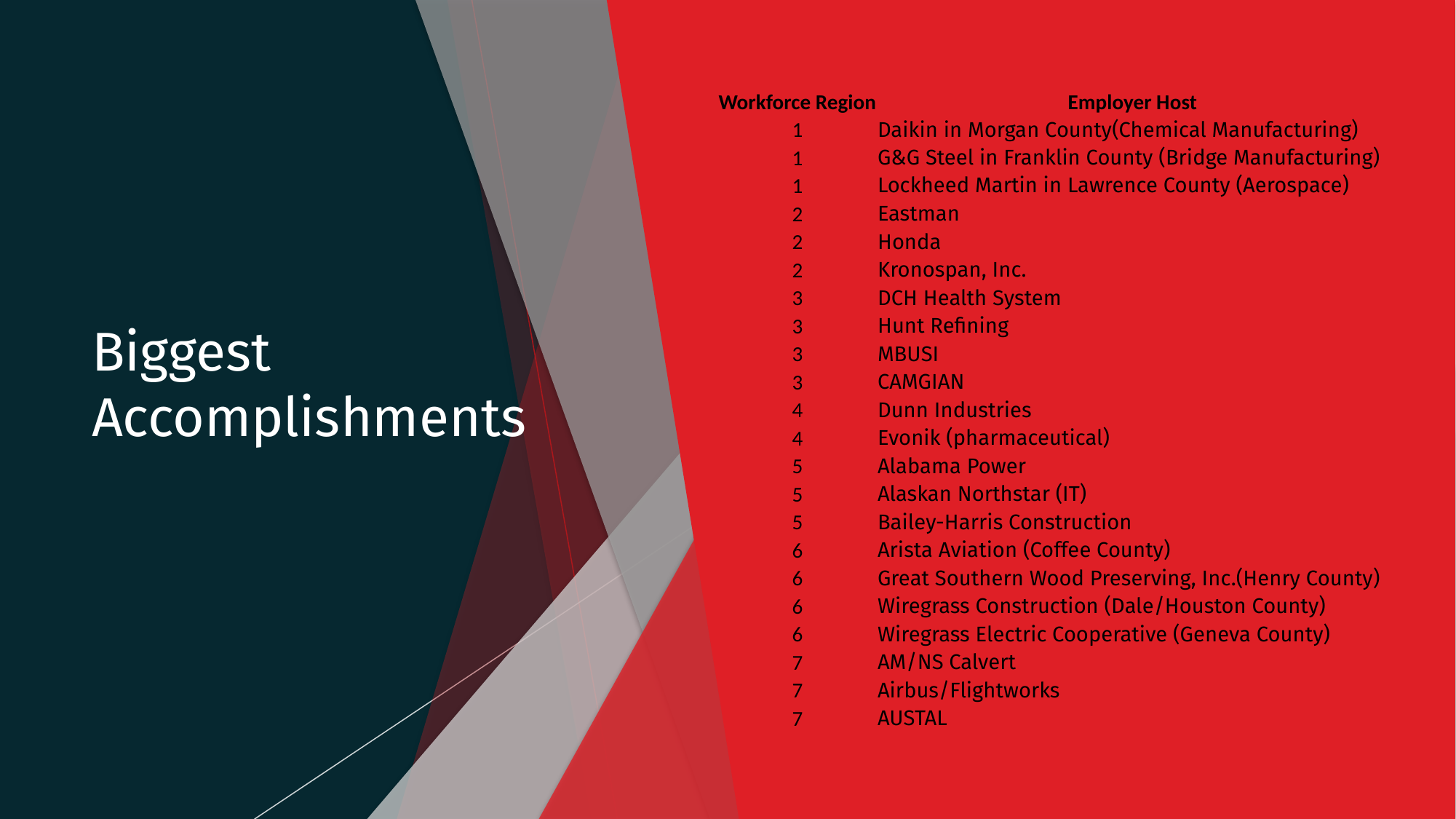

# Biggest Accomplishments
| Workforce Region | Employer Host |
| --- | --- |
| 1 | Daikin in Morgan County(Chemical Manufacturing) |
| 1 | G&G Steel in Franklin County (Bridge Manufacturing) |
| 1 | Lockheed Martin in Lawrence County (Aerospace) |
| 2 | Eastman |
| 2 | Honda |
| 2 | Kronospan, Inc. |
| 3 | DCH Health System |
| 3 | Hunt Refining |
| 3 | MBUSI |
| 3 | CAMGIAN |
| 4 | Dunn Industries |
| 4 | Evonik (pharmaceutical) |
| 5 | Alabama Power |
| 5 | Alaskan Northstar (IT) |
| 5 | Bailey-Harris Construction |
| 6 | Arista Aviation (Coffee County) |
| 6 | Great Southern Wood Preserving, Inc.(Henry County) |
| 6 | Wiregrass Construction (Dale/Houston County) |
| 6 | Wiregrass Electric Cooperative (Geneva County) |
| 7 | AM/NS Calvert |
| 7 | Airbus/Flightworks |
| 7 | AUSTAL |